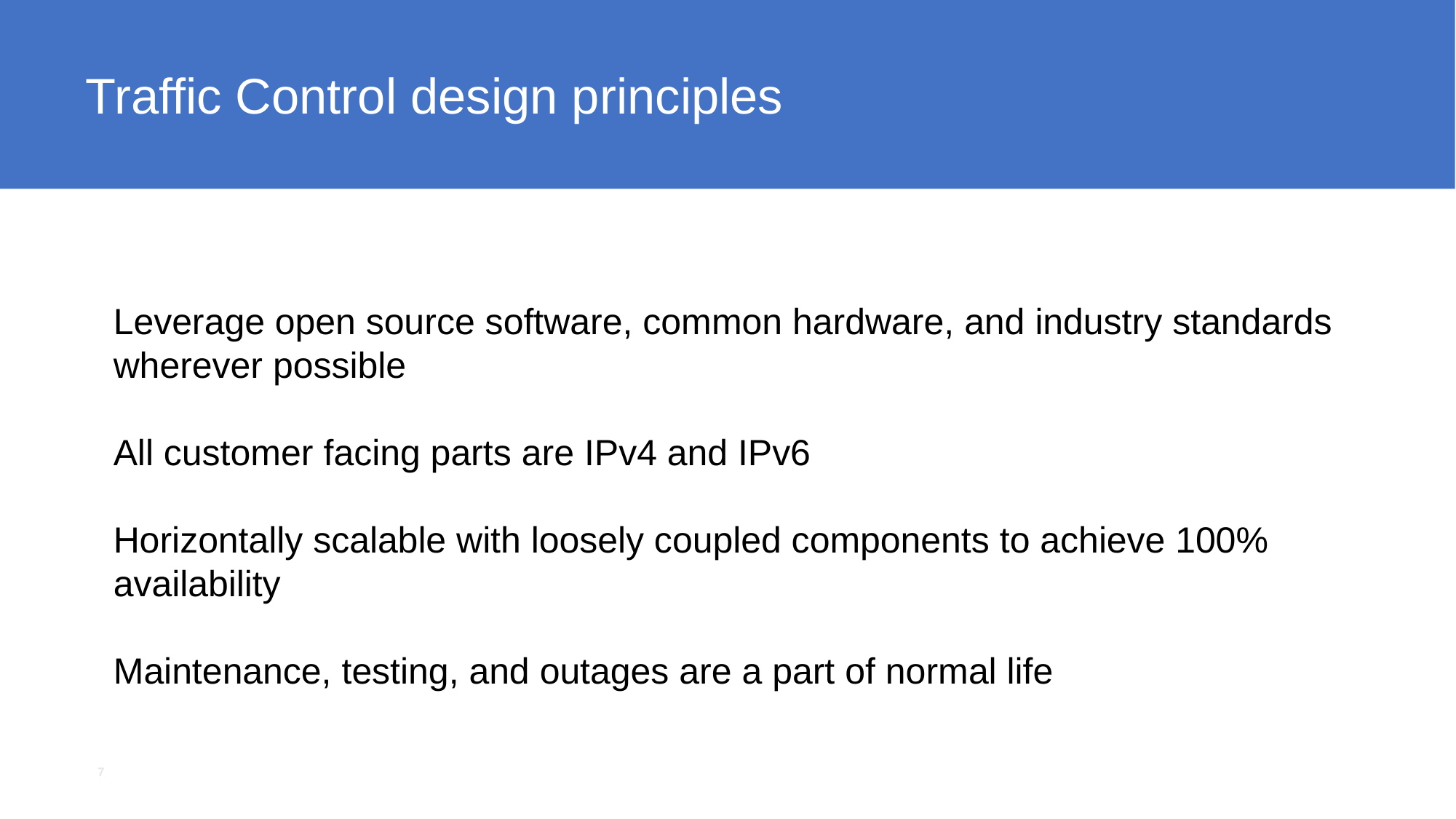

Traffic Control design principles
Leverage open source software, common hardware, and industry standards wherever possible

All customer facing parts are IPv4 and IPv6

Horizontally scalable with loosely coupled components to achieve 100% availability

Maintenance, testing, and outages are a part of normal life